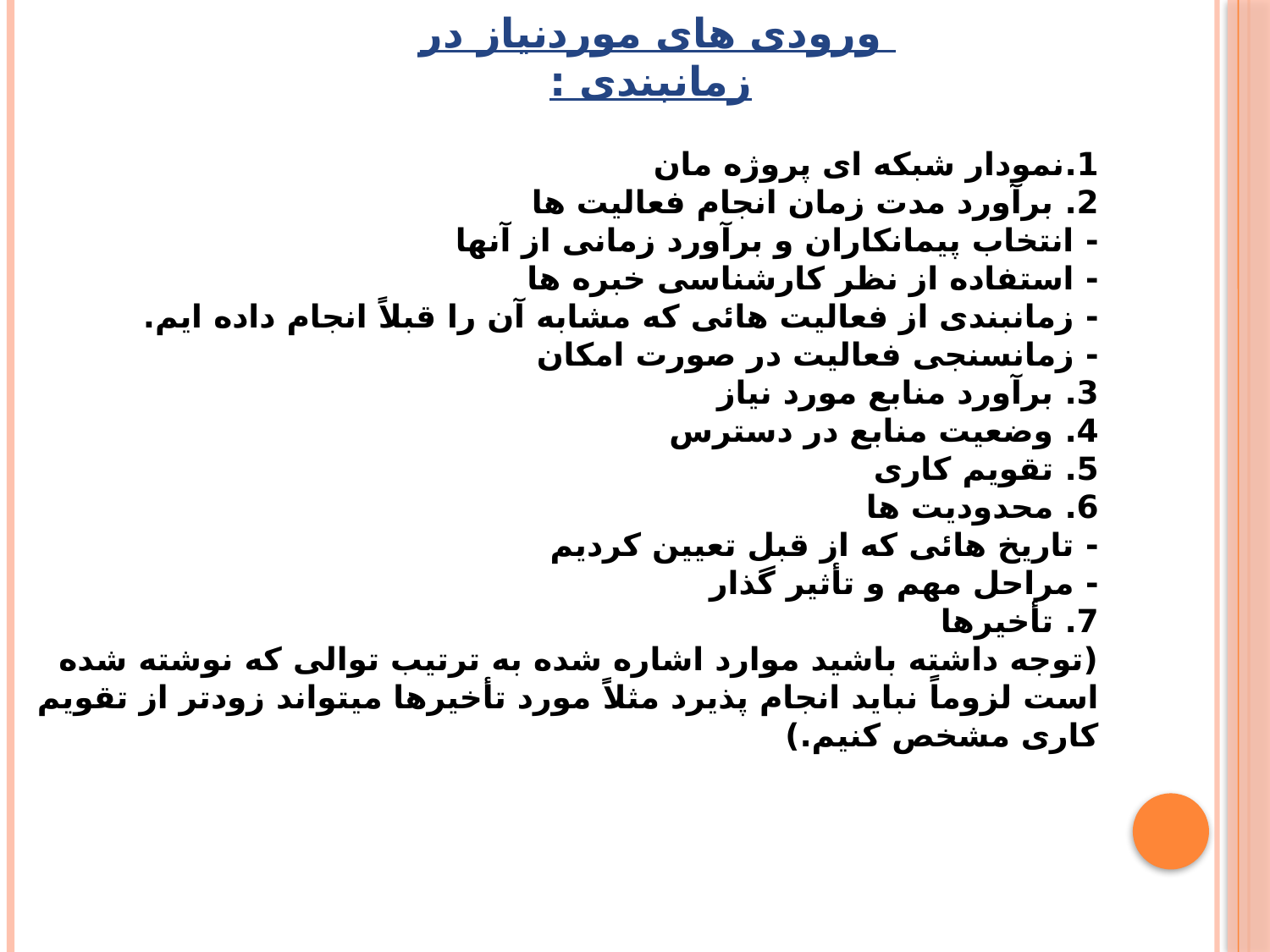

# ورودی های موردنیاز در زمانبندی :
1.نمودار شبکه ای پروژه مان
2. برآورد مدت زمان انجام فعالیت ها
- انتخاب پیمانکاران و برآورد زمانی از آنها
- استفاده از نظر کارشناسی خبره ها
- زمانبندی از فعالیت هائی که مشابه آن را قبلاً انجام داده ایم.
- زمانسنجی فعالیت در صورت امکان
3. برآورد منابع مورد نیاز
4. وضعیت منابع در دسترس
5. تقویم کاری
6. محدودیت ها
- تاریخ هائی که از قبل تعیین کردیم
- مراحل مهم و تأثیر گذار
7. تأخیرها
(توجه داشته باشید موارد اشاره شده به ترتیب توالی که نوشته شده است لزوماً نباید انجام پذیرد مثلاً مورد تأخیرها میتواند زودتر از تقویم کاری مشخص کنیم.)